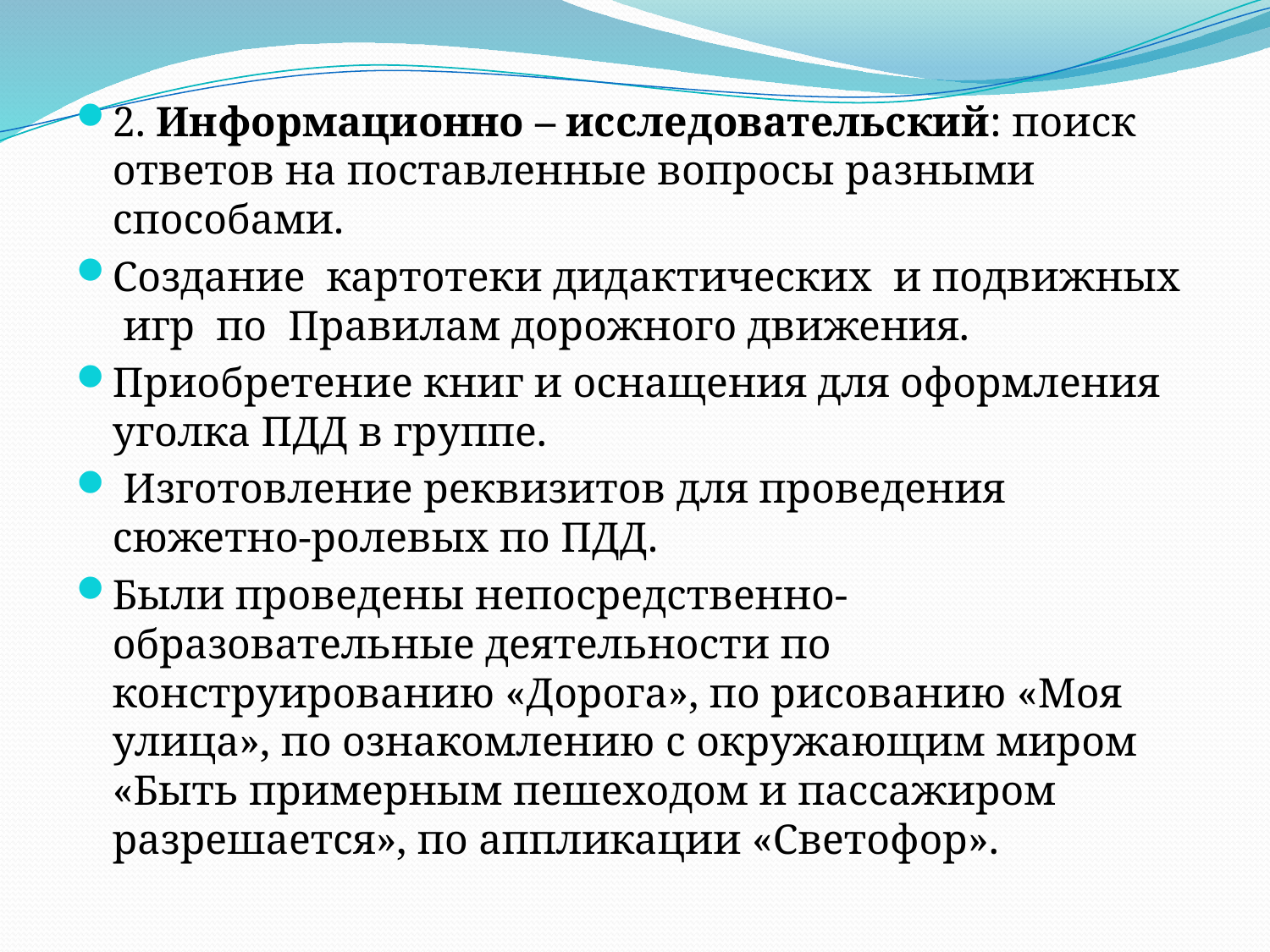

2. Информационно – исследовательский: поиск ответов на поставленные вопросы разными способами.
Создание  картотеки дидактических  и подвижных  игр  по  Правилам дорожного движения.
Приобретение книг и оснащения для оформления уголка ПДД в группе.
 Изготовление реквизитов для проведения сюжетно-ролевых по ПДД.
Были проведены непосредственно-образовательные деятельности по конструированию «Дорога», по рисованию «Моя улица», по ознакомлению с окружающим миром «Быть примерным пешеходом и пассажиром разрешается», по аппликации «Светофор».